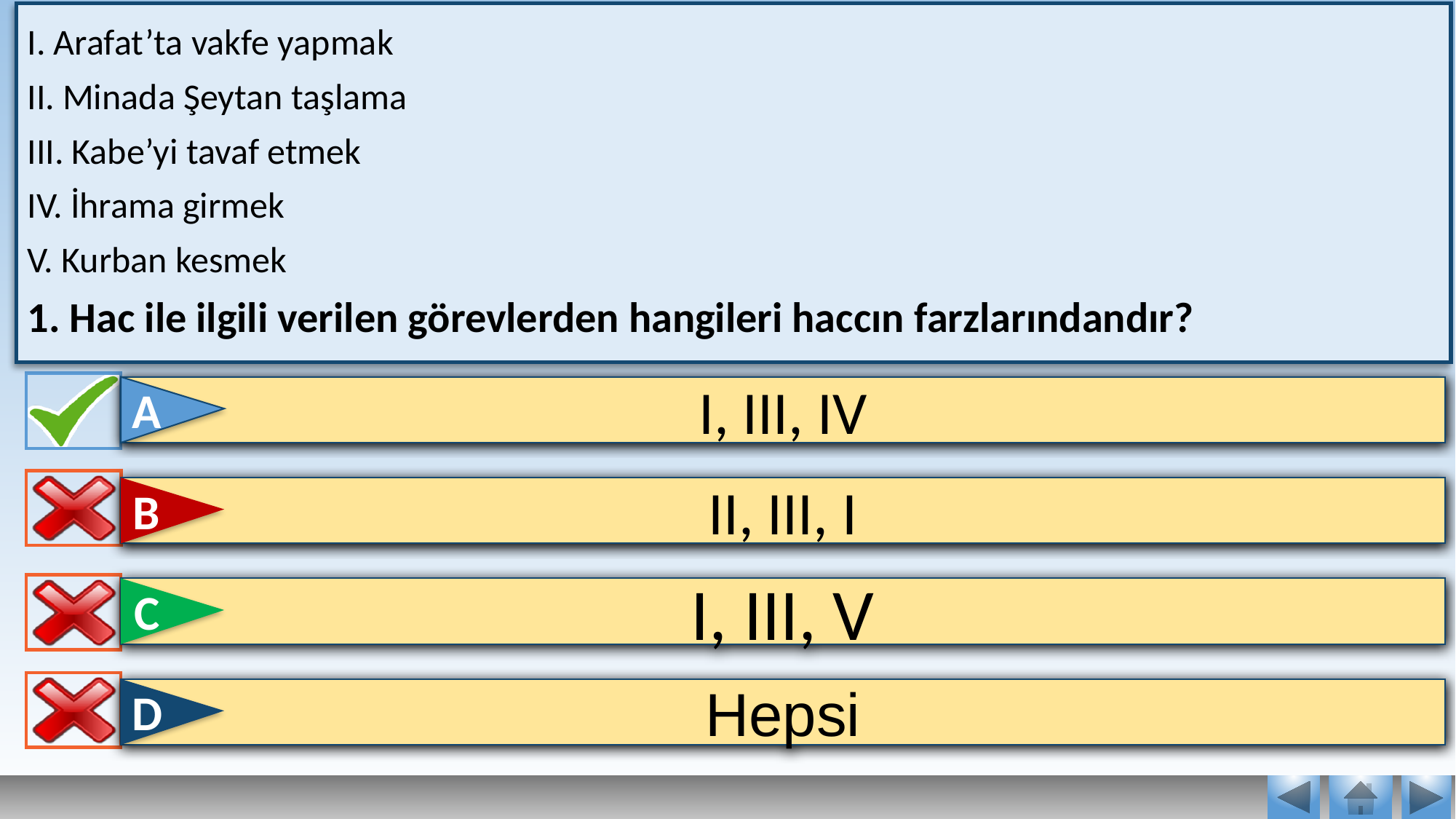

I. Arafat’ta vakfe yapmak
II. Minada Şeytan taşlama
III. Kabe’yi tavaf etmek
IV. İhrama girmek
V. Kurban kesmek
1. Hac ile ilgili verilen görevlerden hangileri haccın farzlarındandır?
A

A
I, III, IV

B
II, III, I

C
I, III, V

D
Hepsi